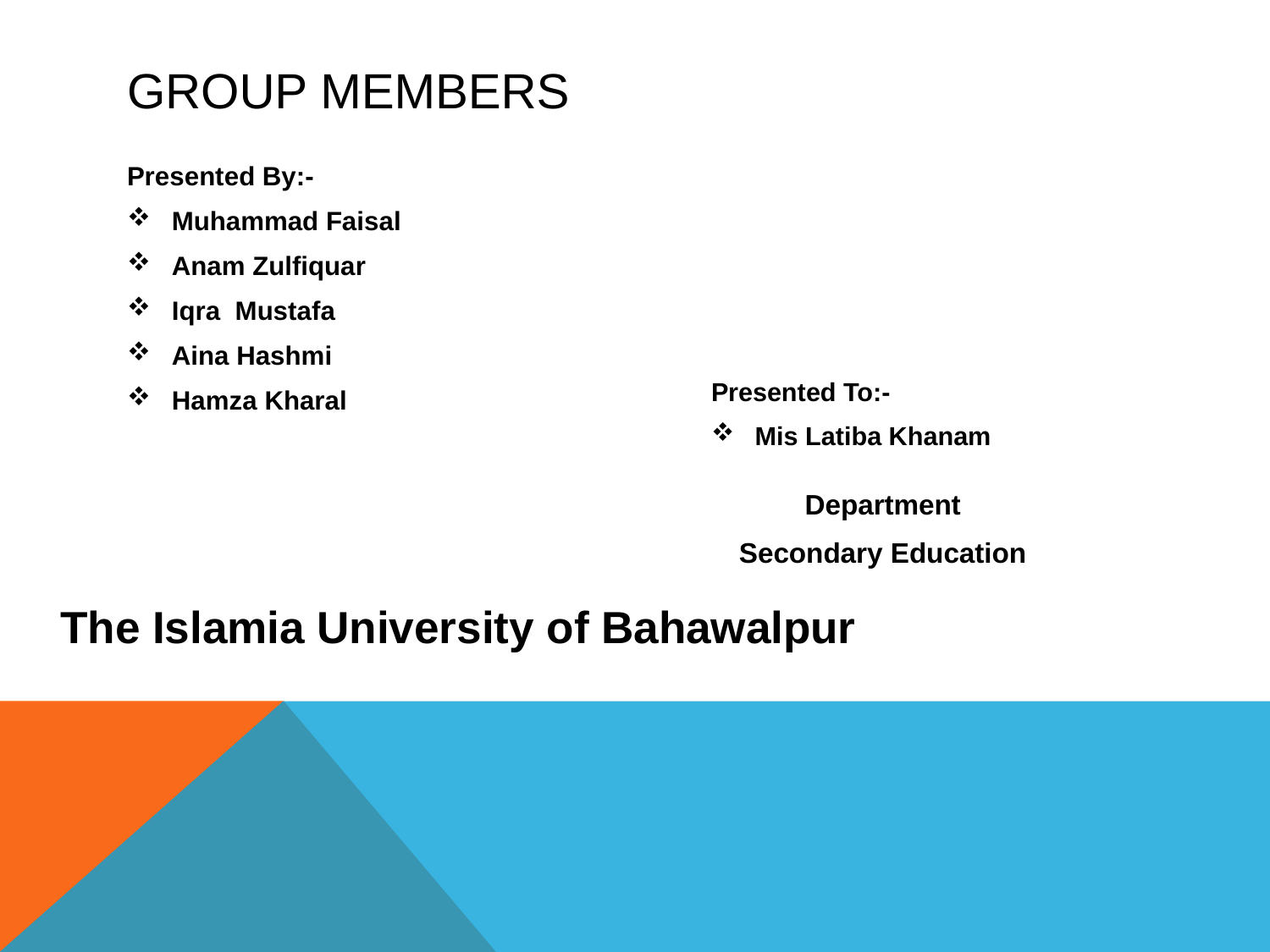

# Group members
Presented By:-
Muhammad Faisal
Anam Zulfiquar
Iqra  Mustafa
Aina Hashmi
Hamza Kharal
Presented To:-
Mis Latiba Khanam
Department
Secondary Education
The Islamia University of Bahawalpur